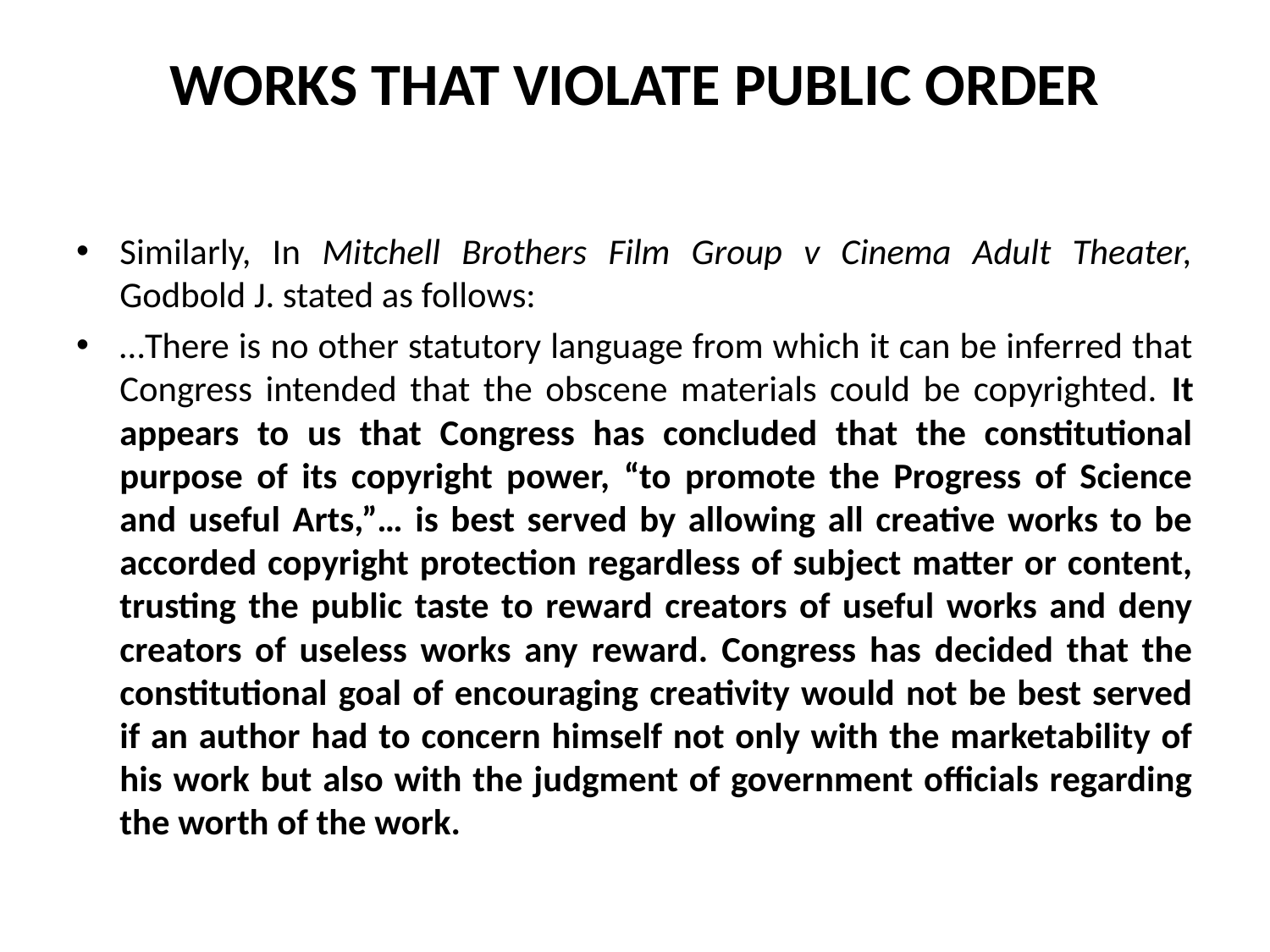

# WORKS THAT VIOLATE PUBLIC ORDER
Similarly, In Mitchell Brothers Film Group v Cinema Adult Theater, Godbold J. stated as follows:
…There is no other statutory language from which it can be inferred that Congress intended that the obscene materials could be copyrighted. It appears to us that Congress has concluded that the constitutional purpose of its copyright power, “to promote the Progress of Science and useful Arts,”… is best served by allowing all creative works to be accorded copyright protection regardless of subject matter or content, trusting the public taste to reward creators of useful works and deny creators of useless works any reward. Congress has decided that the constitutional goal of encouraging creativity would not be best served if an author had to concern himself not only with the marketability of his work but also with the judgment of government officials regarding the worth of the work.